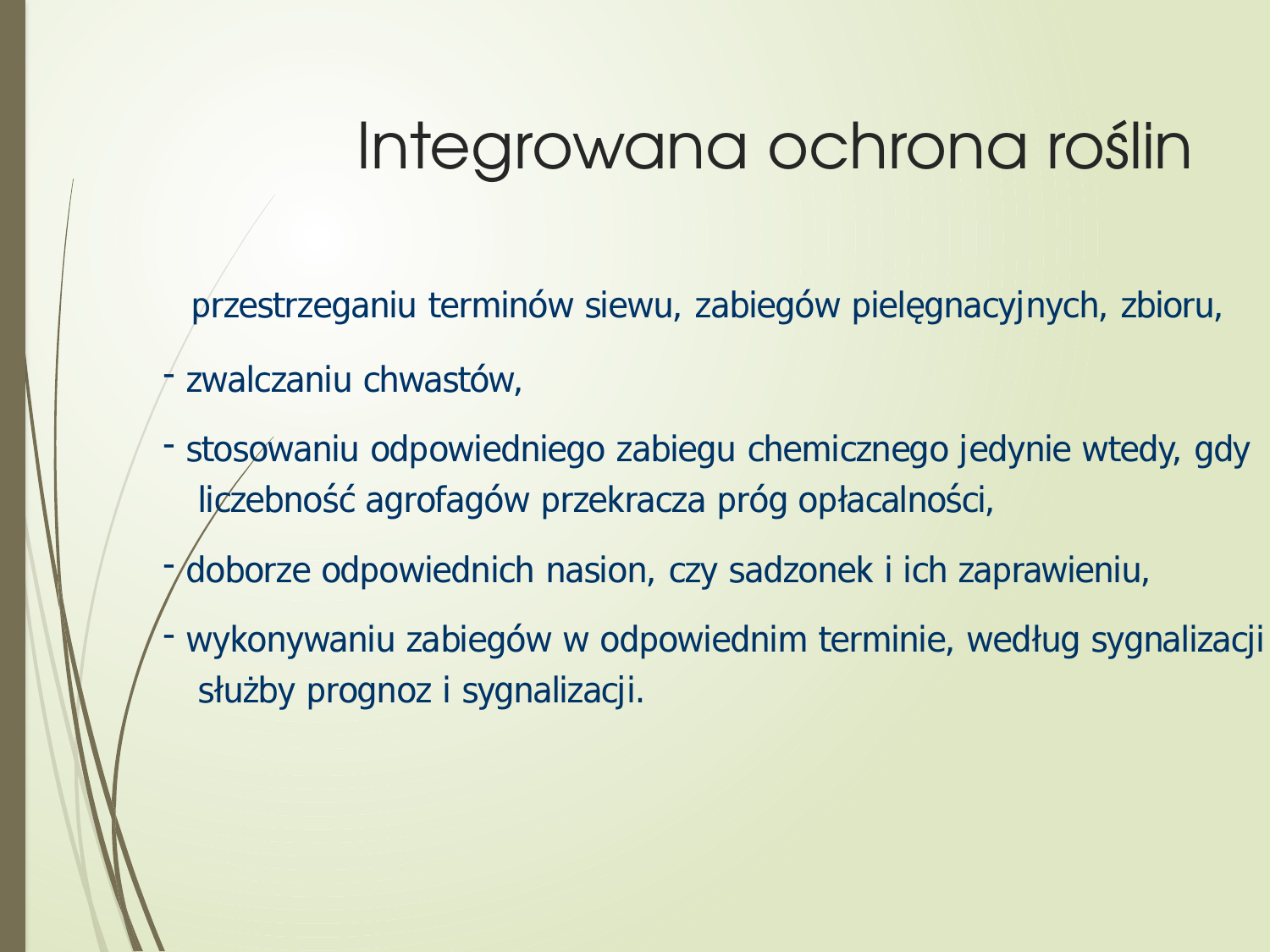

Integrowana ochrona roślin
przestrzeganiu terminów siewu, zabiegów pielęgnacyjnych, zbioru,
zwalczaniu chwastów,
stosowaniu odpowiedniego zabiegu chemicznego jedynie wtedy, gdy
liczebność agrofagów przekracza próg opłacalności,
doborze odpowiednich nasion, czy sadzonek i ich zaprawieniu,
wykonywaniu zabiegów w odpowiednim terminie, według sygnalizacji
służby prognoz i sygnalizacji.